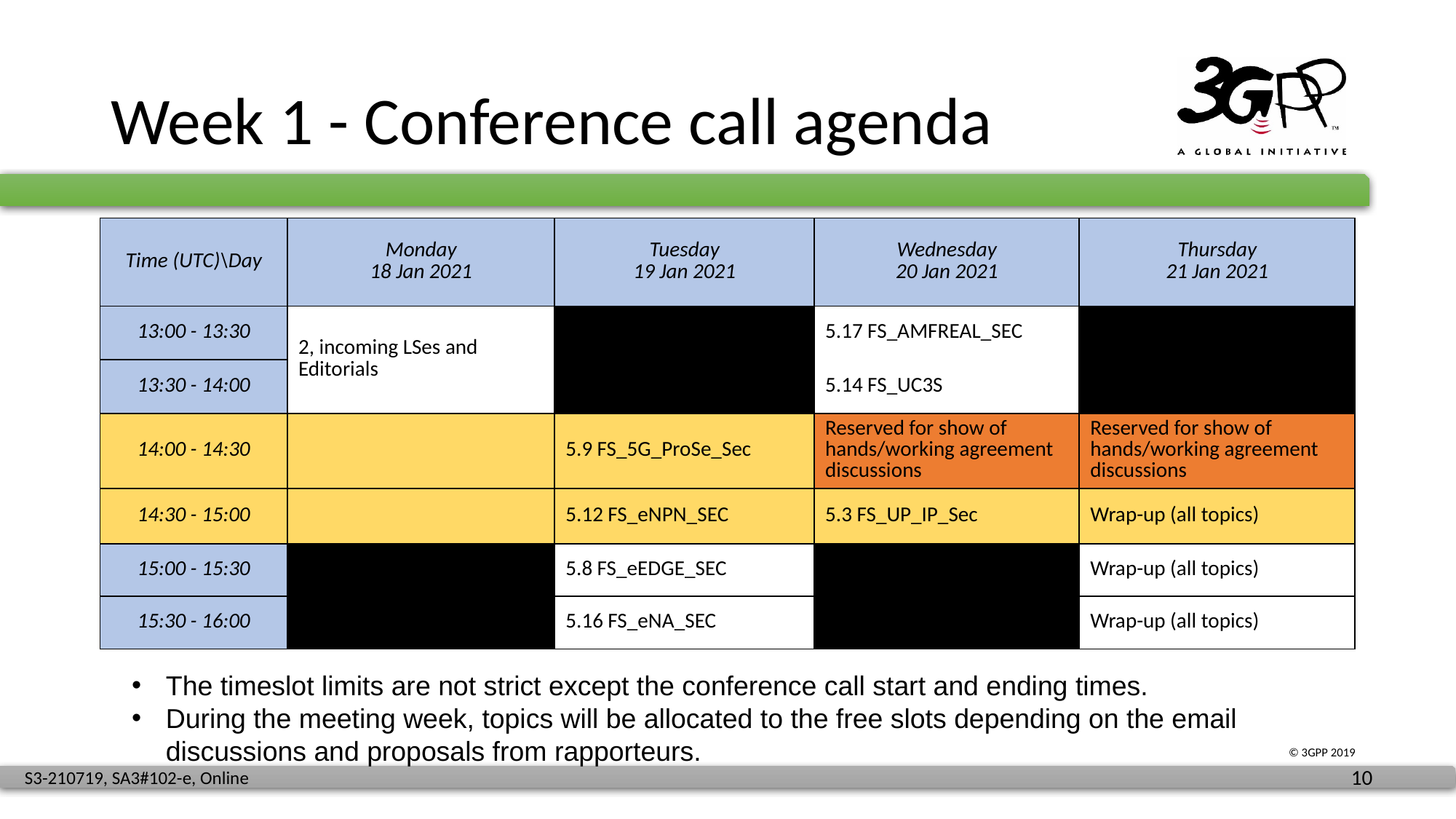

# Week 1 - Conference call agenda
| Time (UTC)\Day | Monday 18 Jan 2021 | Tuesday 19 Jan 2021 | Wednesday 20 Jan 2021 | Thursday 21 Jan 2021 |
| --- | --- | --- | --- | --- |
| 13:00 - 13:30 | 2, incoming LSes and Editorials |  | 5.17 FS\_AMFREAL\_SEC |  |
|  |  |  | 5.14 FS\_UC3S |  |
| 13:30 - 14:00 |  |  |  |  |
| 14:00 - 14:30 |  | 5.9 FS\_5G\_ProSe\_Sec | Reserved for show of hands/working agreement discussions | Reserved for show of hands/working agreement discussions |
| 14:30 - 15:00 |  | 5.12 FS\_eNPN\_SEC | 5.3 FS\_UP\_IP\_Sec | Wrap-up (all topics) |
| 15:00 - 15:30 |  | 5.8 FS\_eEDGE\_SEC |  | Wrap-up (all topics) |
| 15:30 - 16:00 |  | 5.16 FS\_eNA\_SEC |  | Wrap-up (all topics) |
TBD
The timeslot limits are not strict except the conference call start and ending times.
During the meeting week, topics will be allocated to the free slots depending on the email discussions and proposals from rapporteurs.